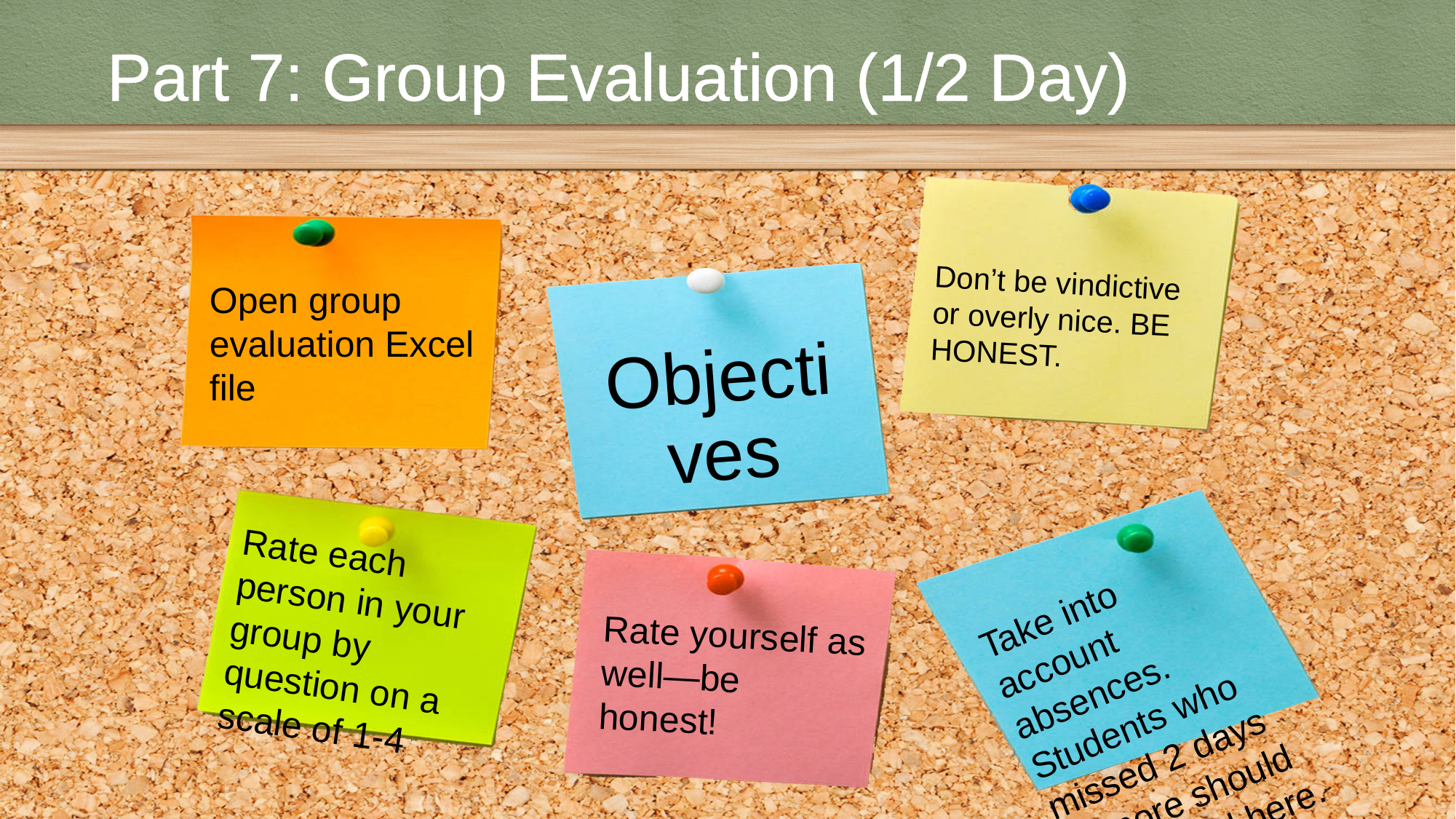

# Part 7: Group Evaluation (1/2 Day)
Don’t be vindictive or overly nice. BE HONEST.
Open group evaluation Excel file
Objectives
Rate each person in your group by question on a scale of 1-4

Take into account absences. Students who missed 2 days or more should be docked here.
Rate yourself as well—be honest!